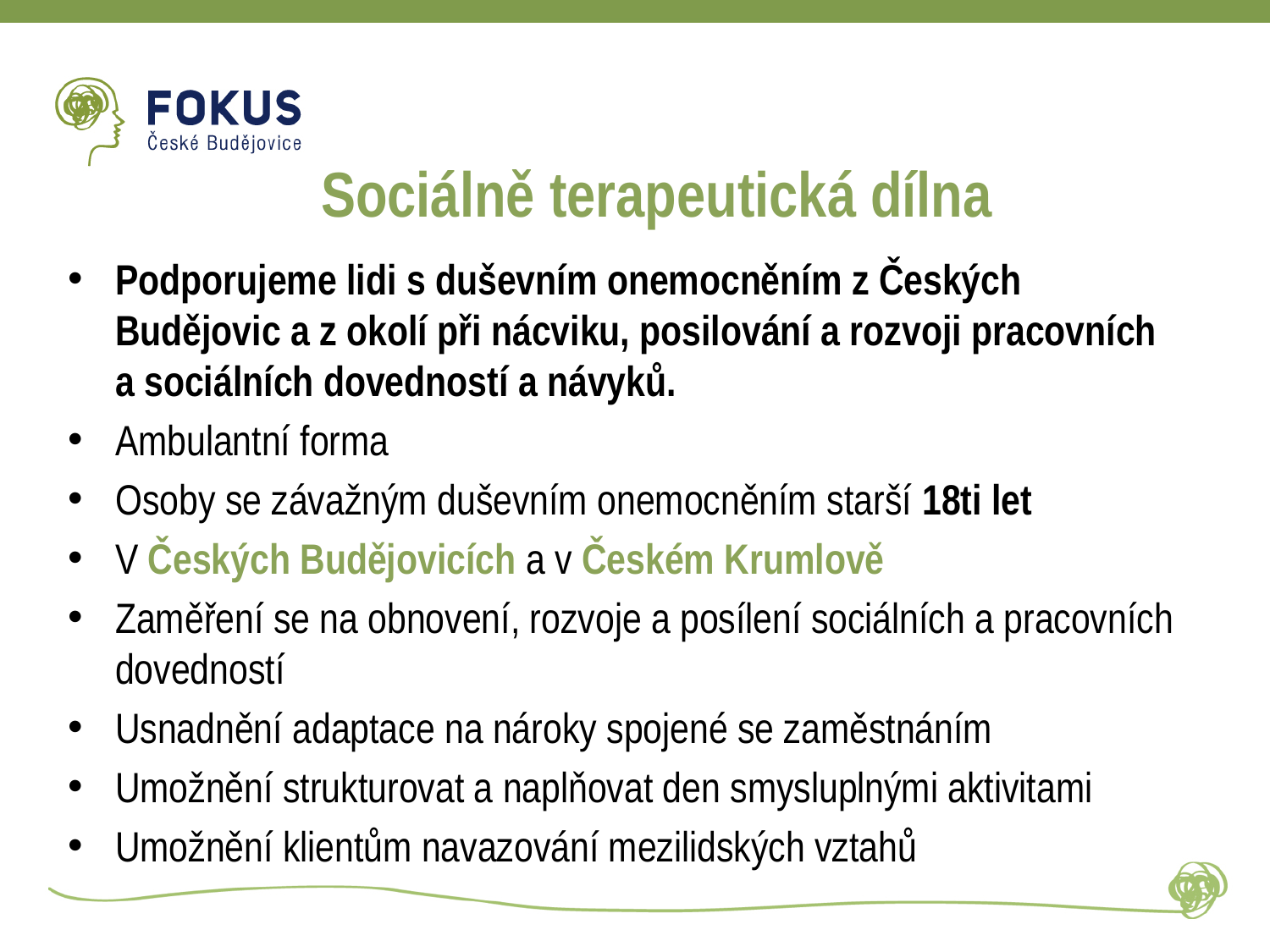

# Sociálně terapeutická dílna
Podporujeme lidi s duševním onemocněním z Českých Budějovic a z okolí při nácviku, posilování a rozvoji pracovních a sociálních dovedností a návyků.
Ambulantní forma
Osoby se závažným duševním onemocněním starší 18ti let
V Českých Budějovicích a v Českém Krumlově
Zaměření se na obnovení, rozvoje a posílení sociálních a pracovních dovedností
Usnadnění adaptace na nároky spojené se zaměstnáním
Umožnění strukturovat a naplňovat den smysluplnými aktivitami
Umožnění klientům navazování mezilidských vztahů